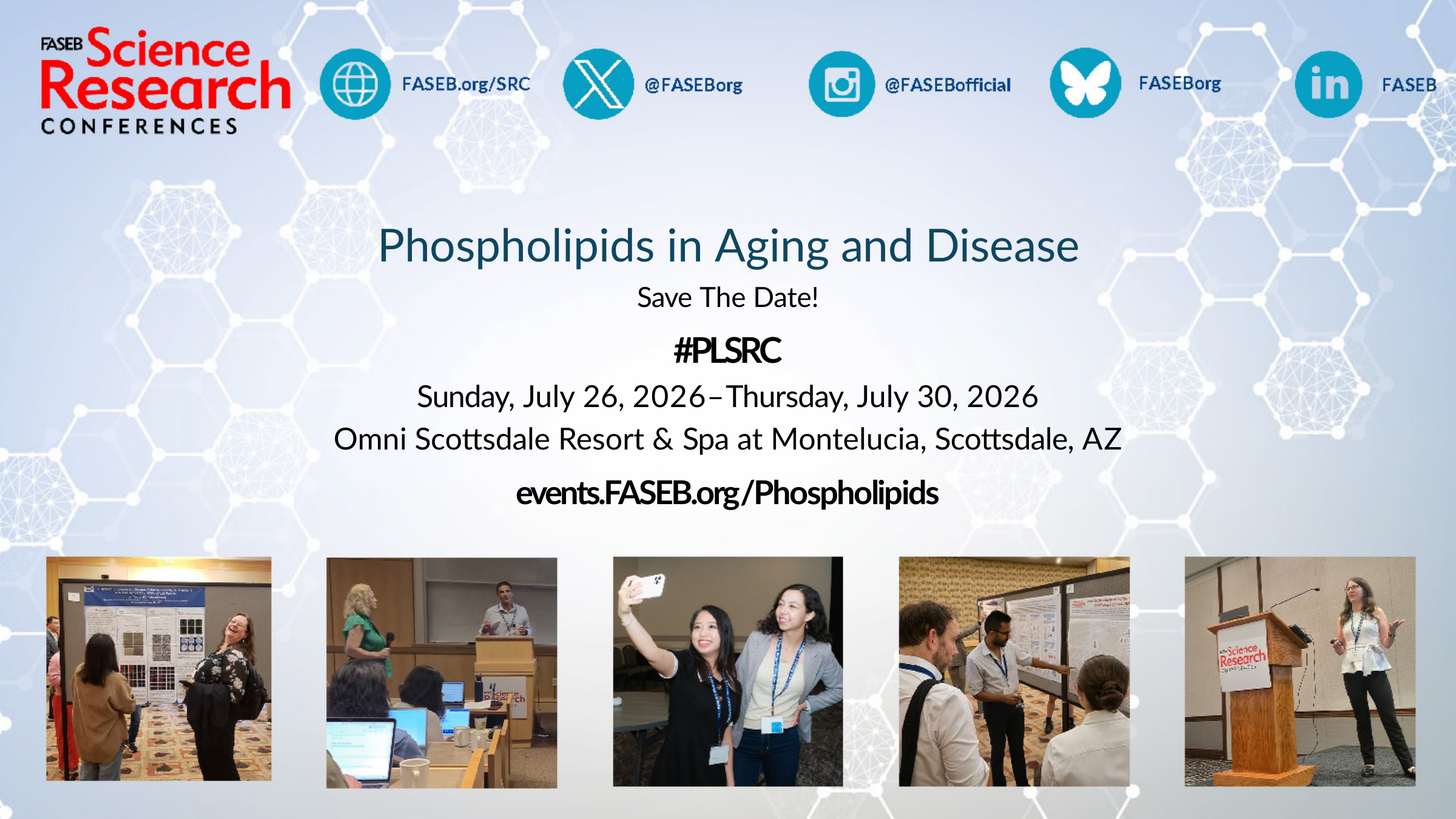

# Phospholipids in Aging and Disease
Save The Date!
#PLSRC
Sunday, July 26, 2026–Thursday, July 30, 2026
Omni Scottsdale Resort & Spa at Montelucia, Scottsdale, AZ
events.FASEB.org/Phospholipids